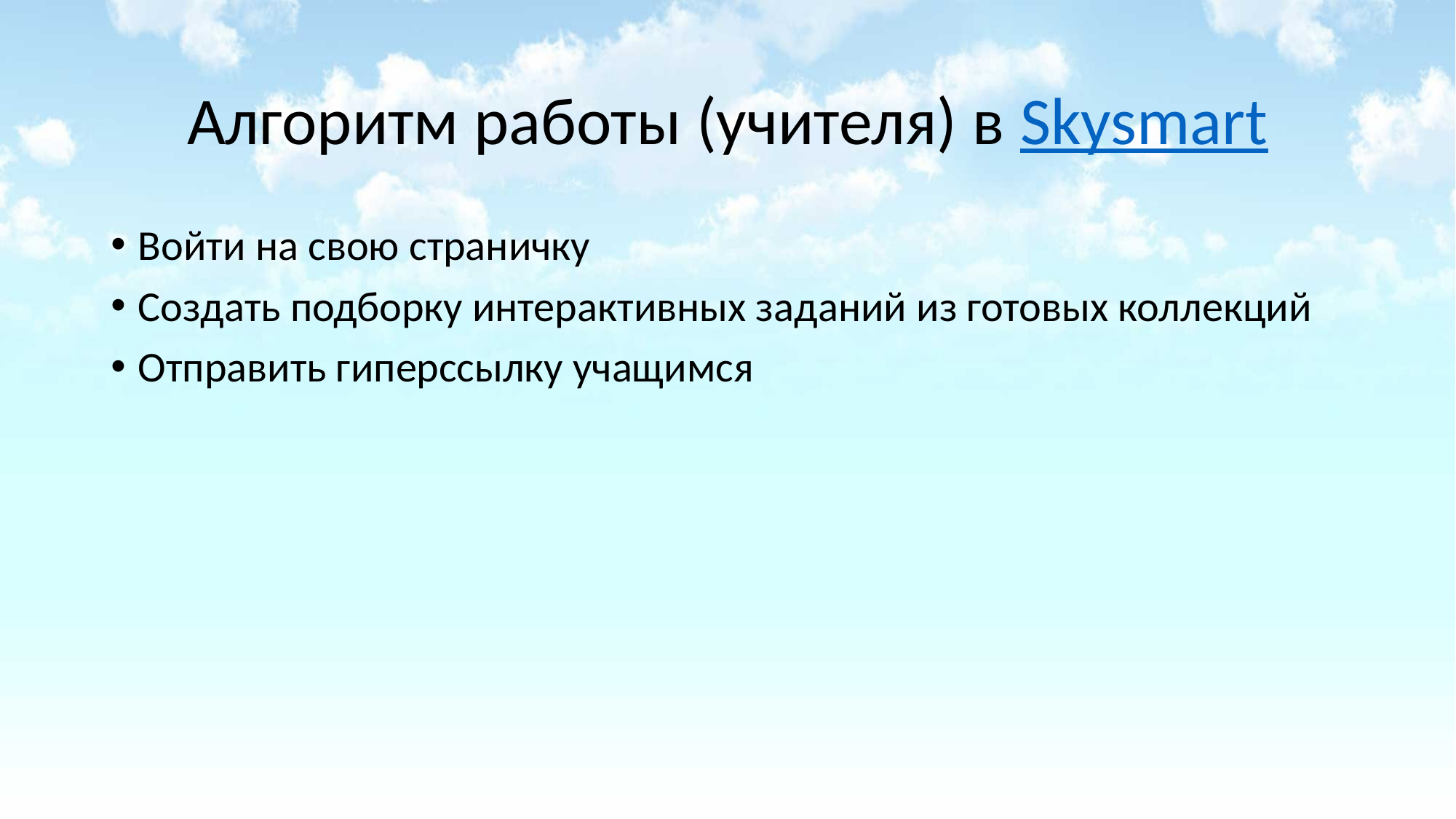

# Алгоритм работы (учителя) в Skysmart
Войти на свою страничку
Создать подборку интерактивных заданий из готовых коллекций
Отправить гиперссылку учащимся